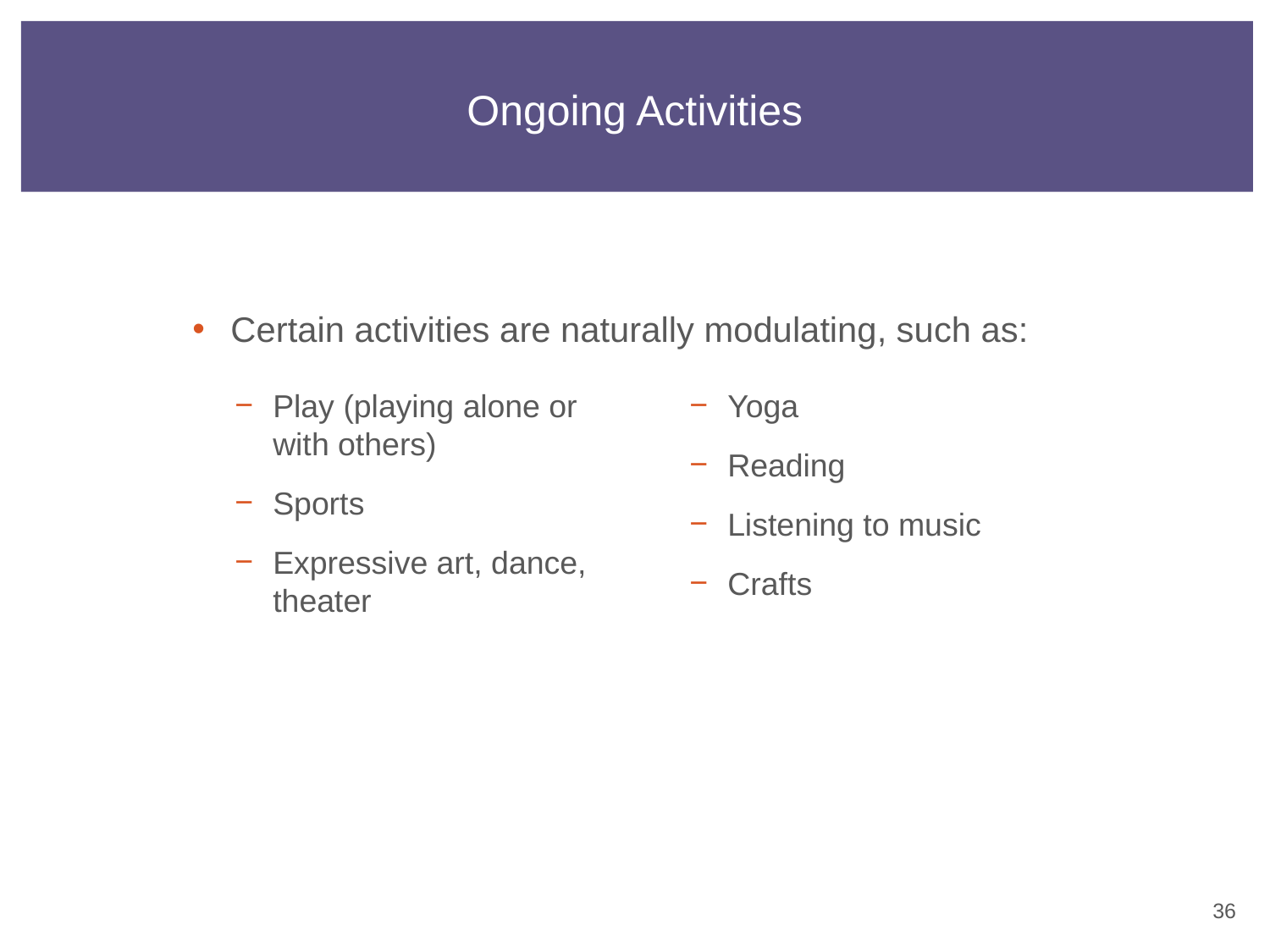

# Ongoing Activities
Certain activities are naturally modulating, such as:
Play (playing alone or with others)
Sports
Expressive art, dance, theater
Yoga
Reading
Listening to music
Crafts
36